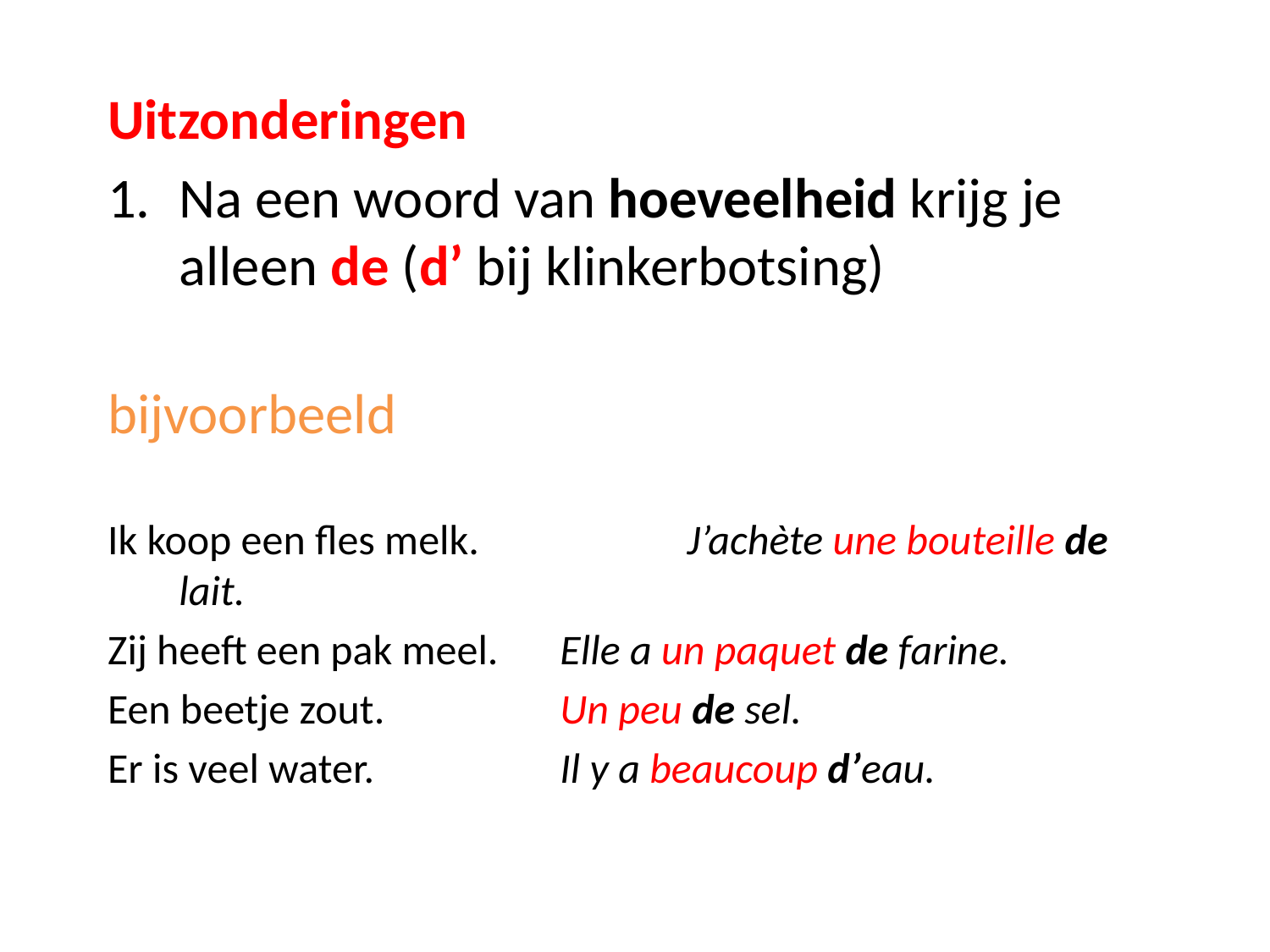

Uitzonderingen
Na een woord van hoeveelheid krijg je alleen de (d’ bij klinkerbotsing)

bijvoorbeeld
Ik koop een fles melk.		J’achète une bouteille de lait.
Zij heeft een pak meel.	Elle a un paquet de farine.
Een beetje zout.		Un peu de sel.
Er is veel water.		Il y a beaucoup d’eau.